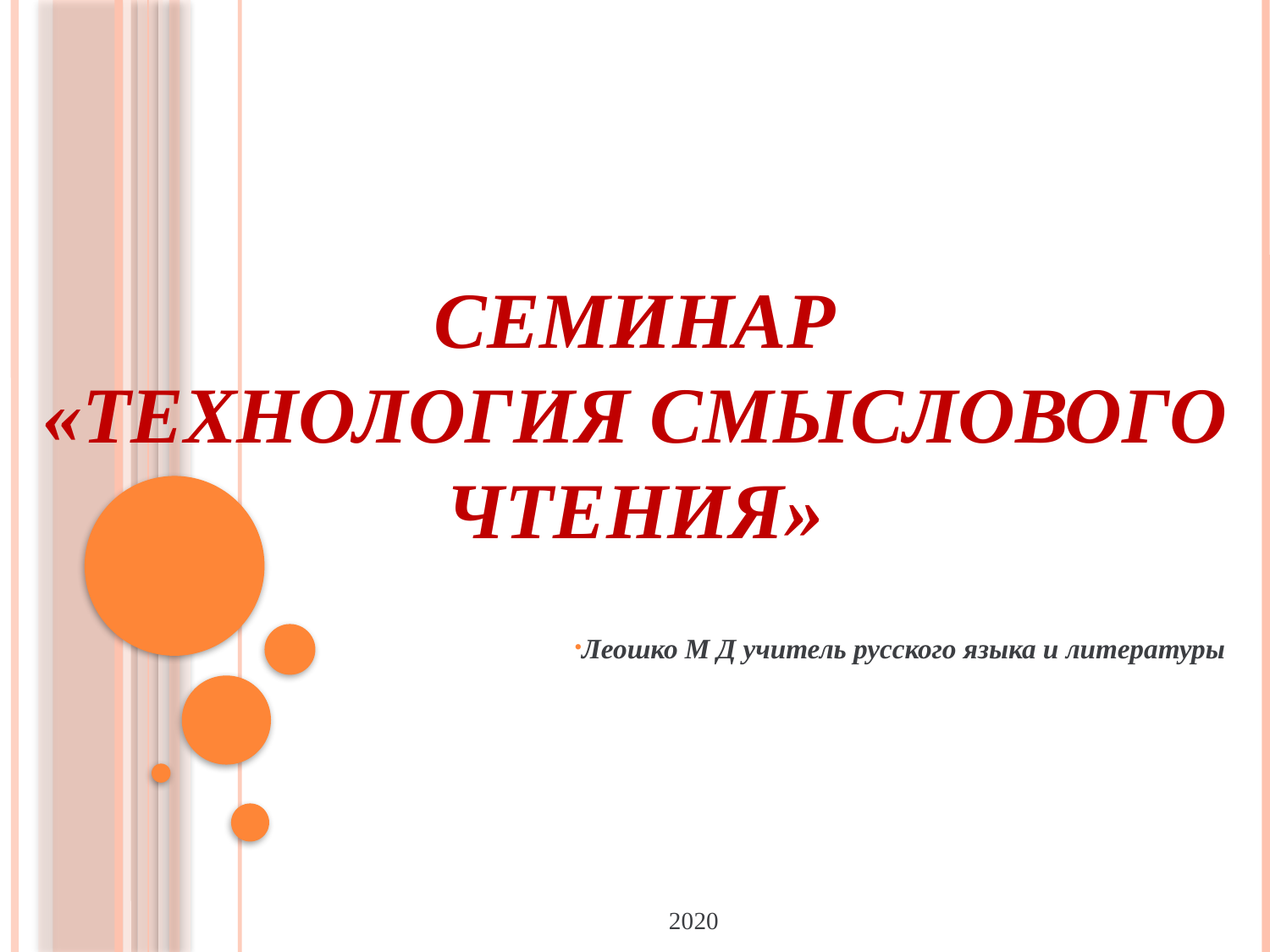

# СЕМИНАР «Технология смыслового чтения»
Леошко М Д учитель русского языка и литературы
2020